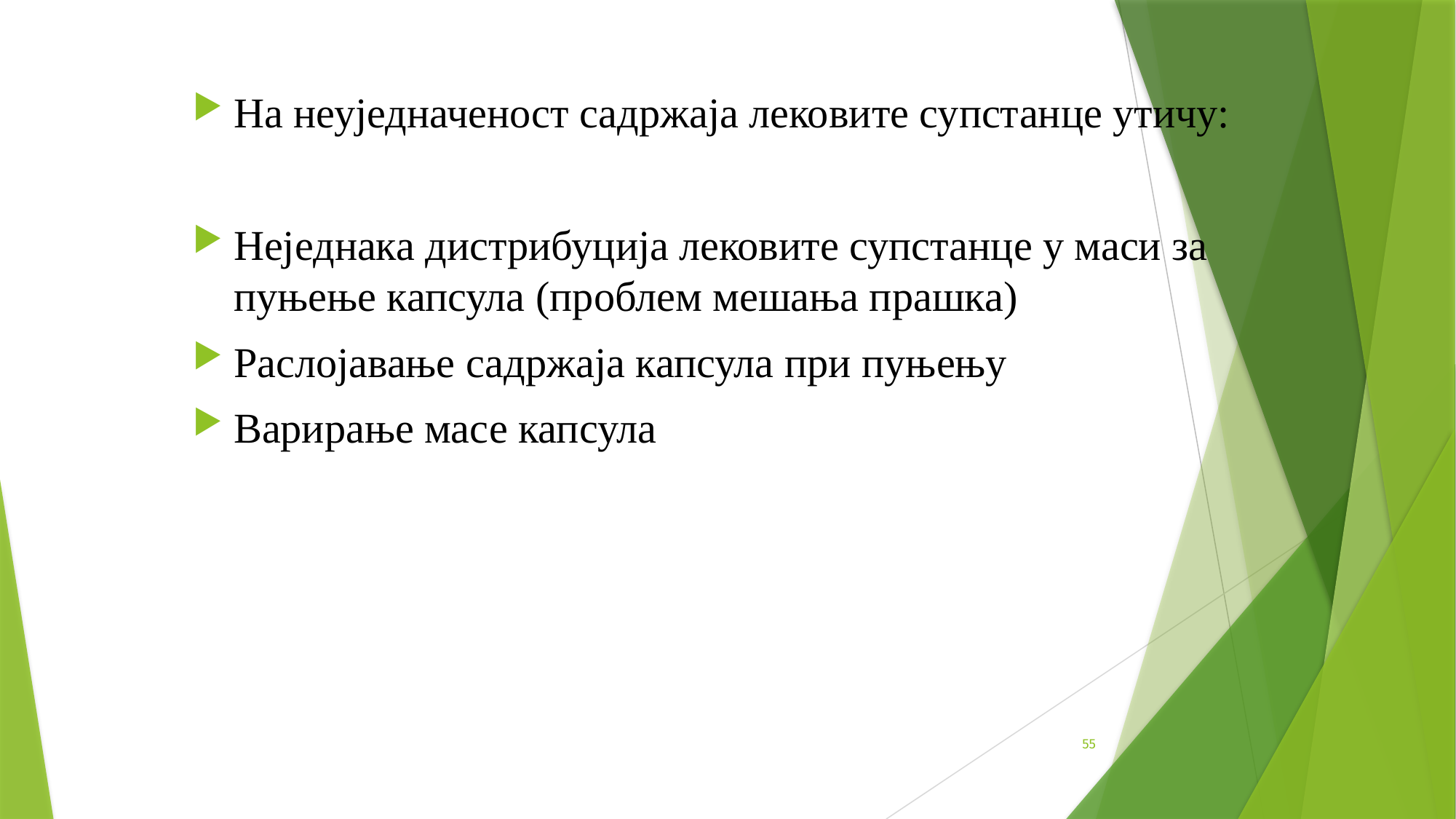

На неуједначеност садржаја лековите супстанце утичу:

Неједнака дистрибуција лековите супстанце у маси за пуњење капсула (проблем мешања прашка)
Раслојавање садржаја капсула при пуњењу
Варирање масе капсула
55